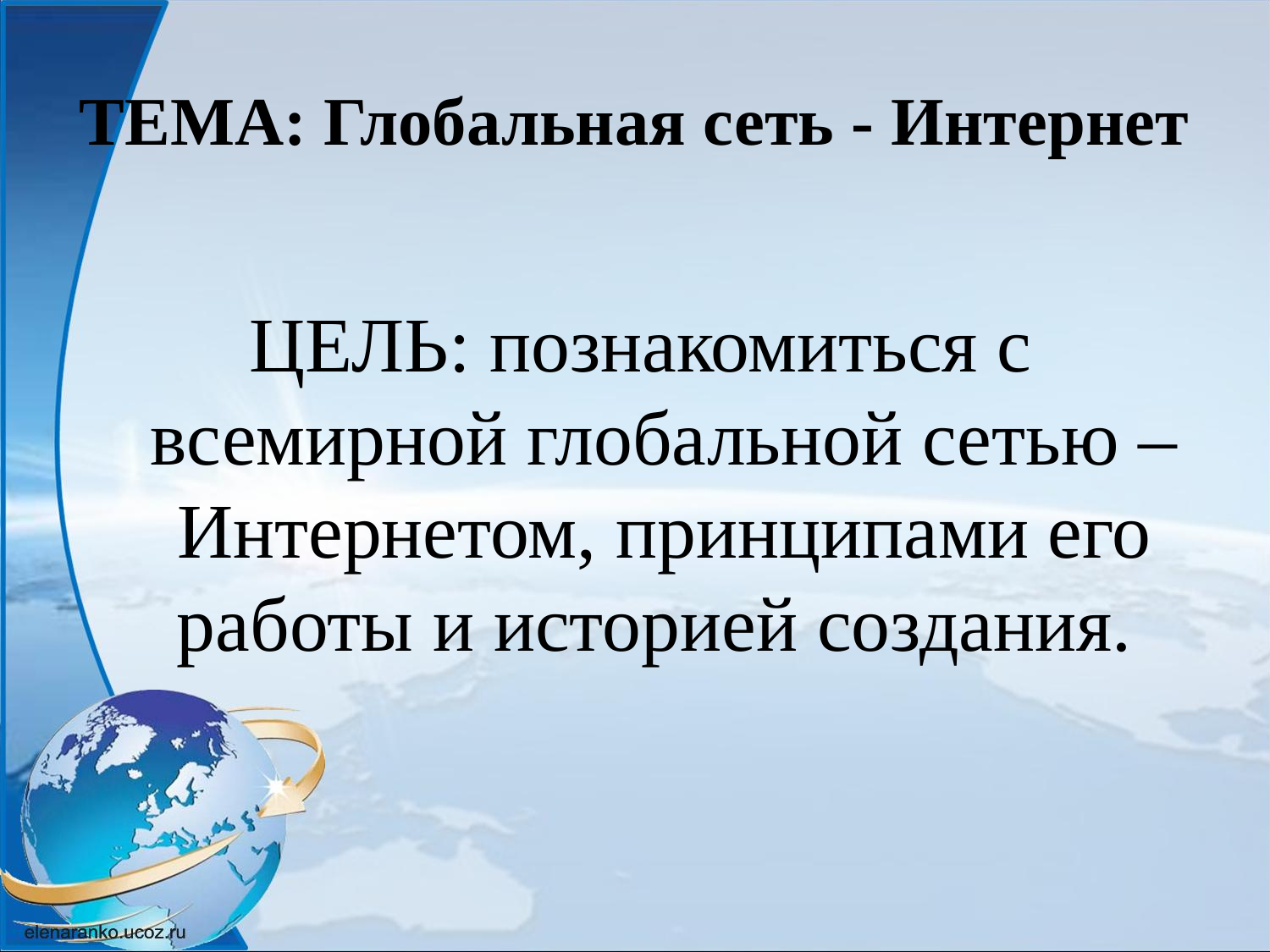

# ТЕМА: Глобальная сеть - Интернет
ЦЕЛЬ: познакомиться с всемирной глобальной сетью – Интернетом, принципами его работы и историей создания.